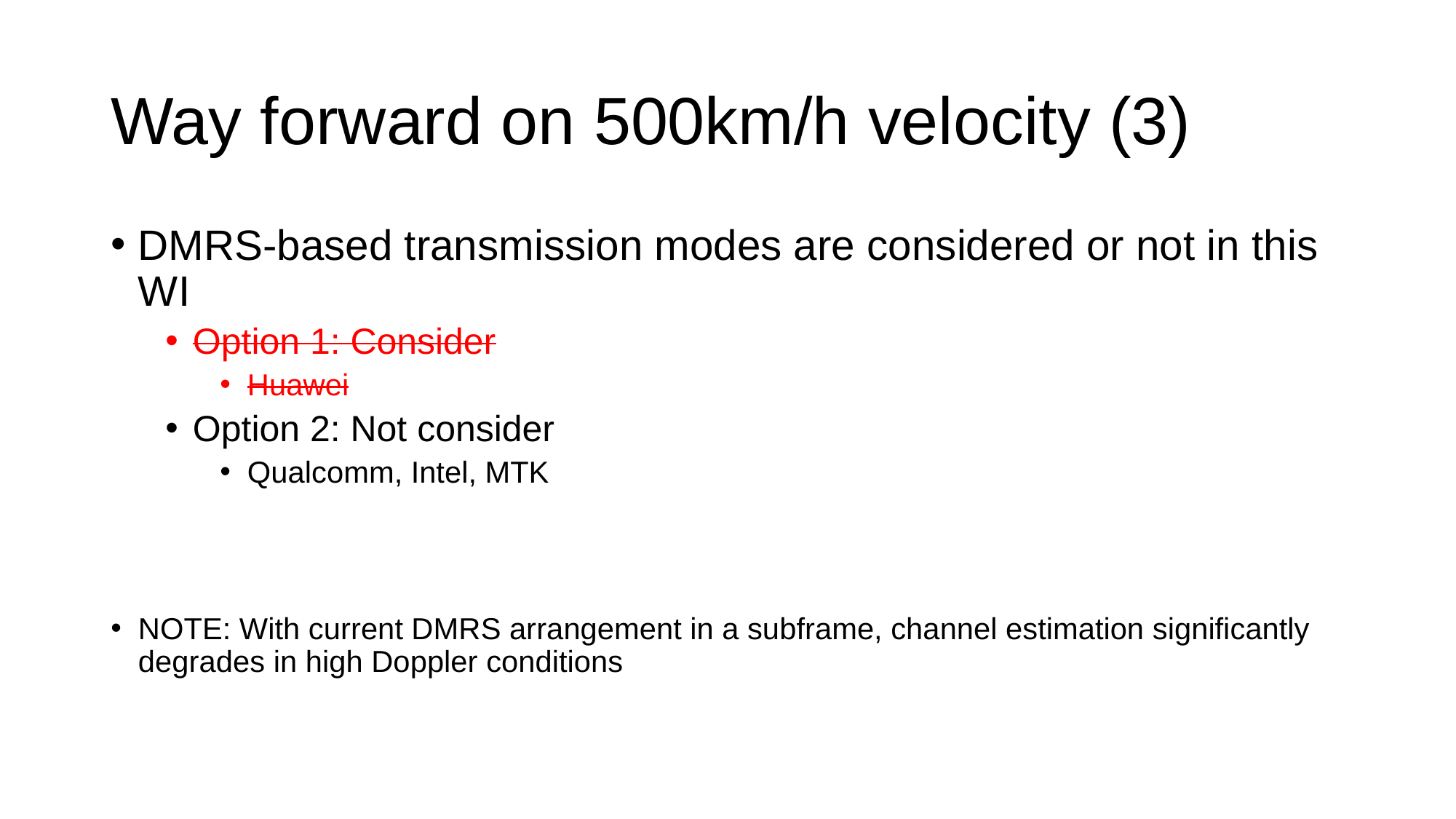

# Way forward on 500km/h velocity (3)
DMRS-based transmission modes are considered or not in this WI
Option 1: Consider
Huawei
Option 2: Not consider
Qualcomm, Intel, MTK

NOTE: With current DMRS arrangement in a subframe, channel estimation significantly degrades in high Doppler conditions